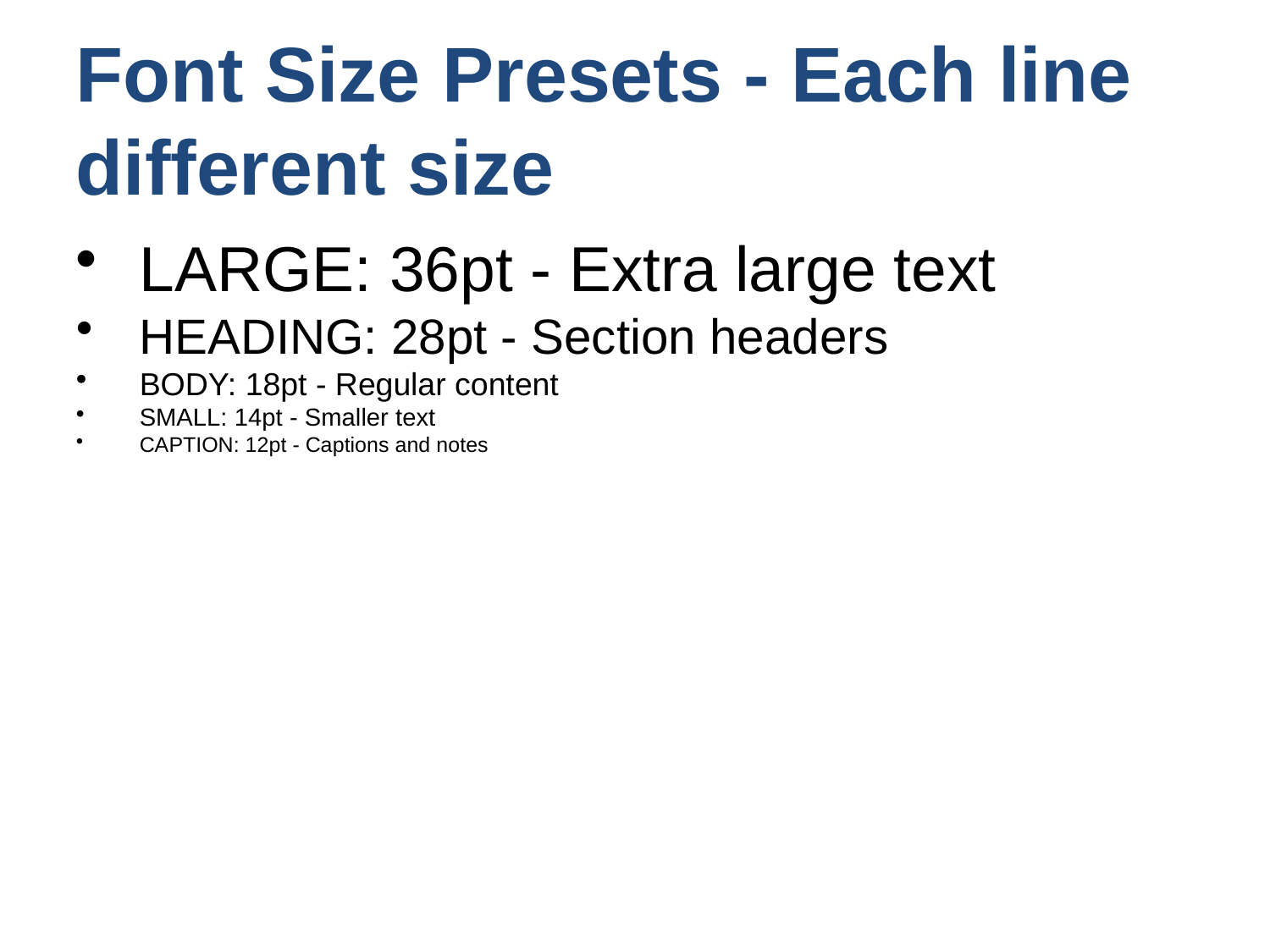

Font Size Presets - Each line different size
LARGE: 36pt - Extra large text
HEADING: 28pt - Section headers
BODY: 18pt - Regular content
SMALL: 14pt - Smaller text
CAPTION: 12pt - Captions and notes